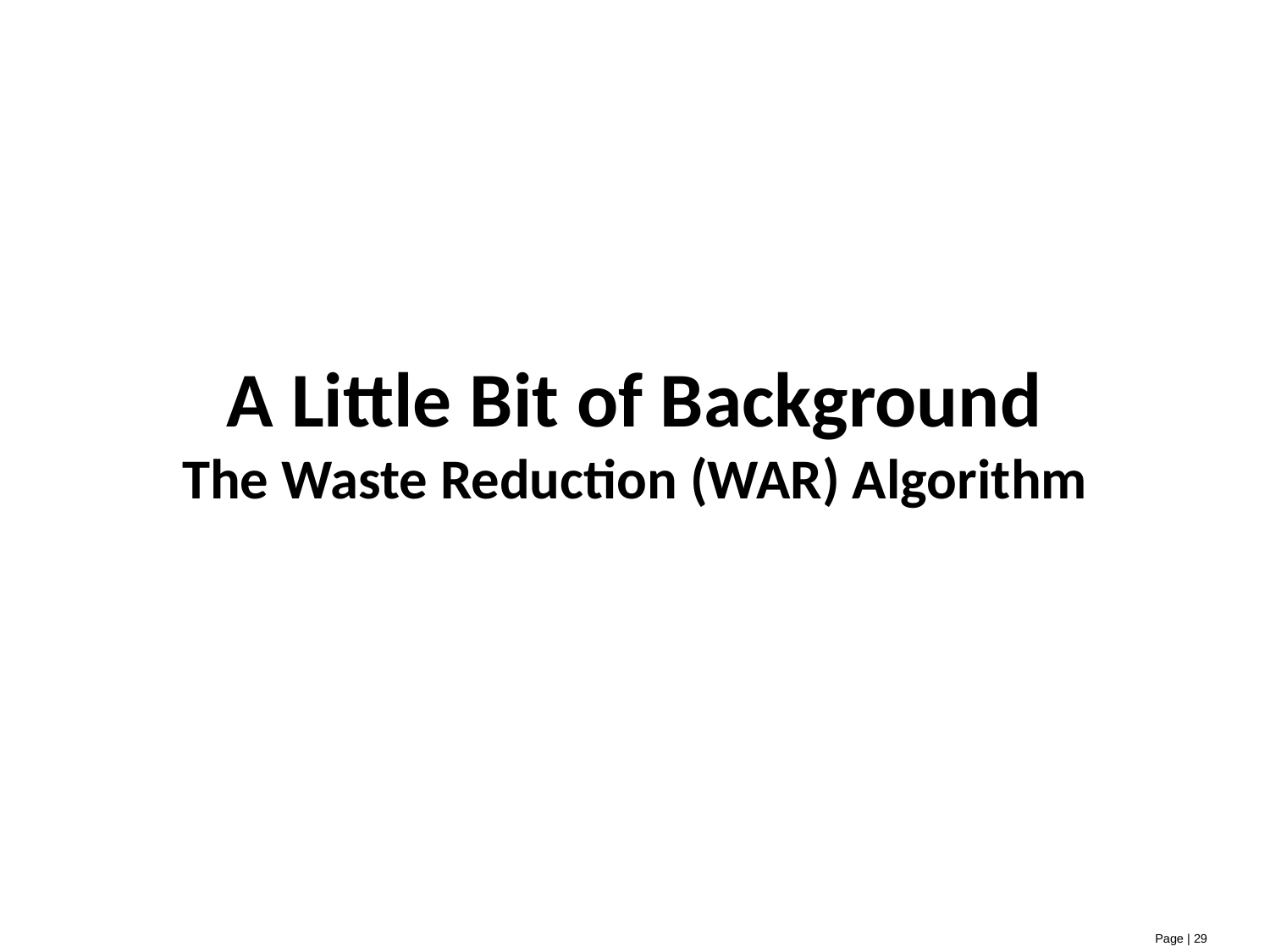

# A Little Bit of Background The Waste Reduction (WAR) Algorithm